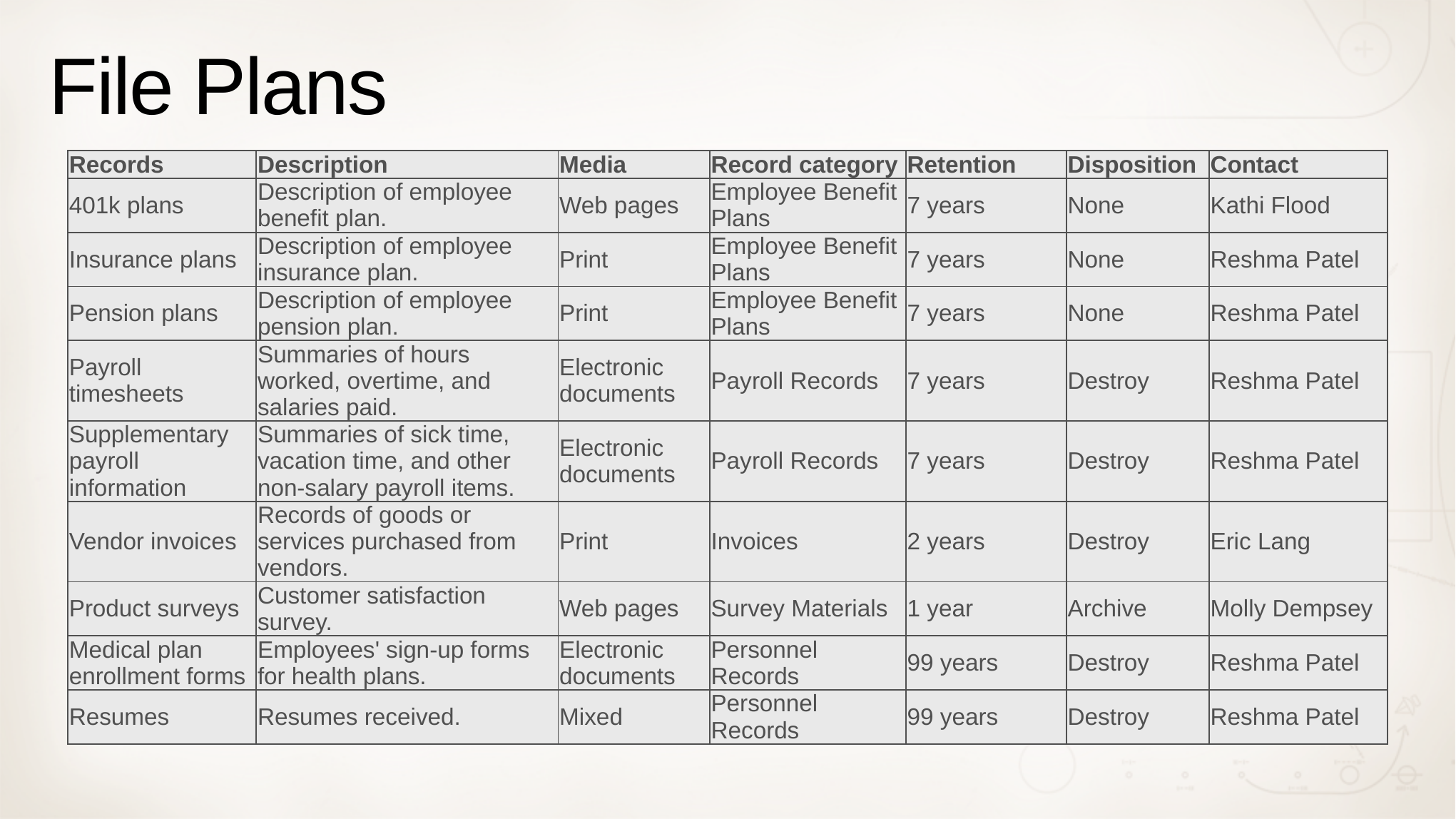

# File Plans
| Records | Description | Media | Record category | Retention | Disposition | Contact |
| --- | --- | --- | --- | --- | --- | --- |
| 401k plans | Description of employee benefit plan. | Web pages | Employee Benefit Plans | 7 years | None | Kathi Flood |
| Insurance plans | Description of employee insurance plan. | Print | Employee Benefit Plans | 7 years | None | Reshma Patel |
| Pension plans | Description of employee pension plan. | Print | Employee Benefit Plans | 7 years | None | Reshma Patel |
| Payroll timesheets | Summaries of hours worked, overtime, and salaries paid. | Electronic documents | Payroll Records | 7 years | Destroy | Reshma Patel |
| Supplementary payroll information | Summaries of sick time, vacation time, and other non-salary payroll items. | Electronic documents | Payroll Records | 7 years | Destroy | Reshma Patel |
| Vendor invoices | Records of goods or services purchased from vendors. | Print | Invoices | 2 years | Destroy | Eric Lang |
| Product surveys | Customer satisfaction survey. | Web pages | Survey Materials | 1 year | Archive | Molly Dempsey |
| Medical plan enrollment forms | Employees' sign-up forms for health plans. | Electronic documents | Personnel Records | 99 years | Destroy | Reshma Patel |
| Resumes | Resumes received. | Mixed | Personnel Records | 99 years | Destroy | Reshma Patel |